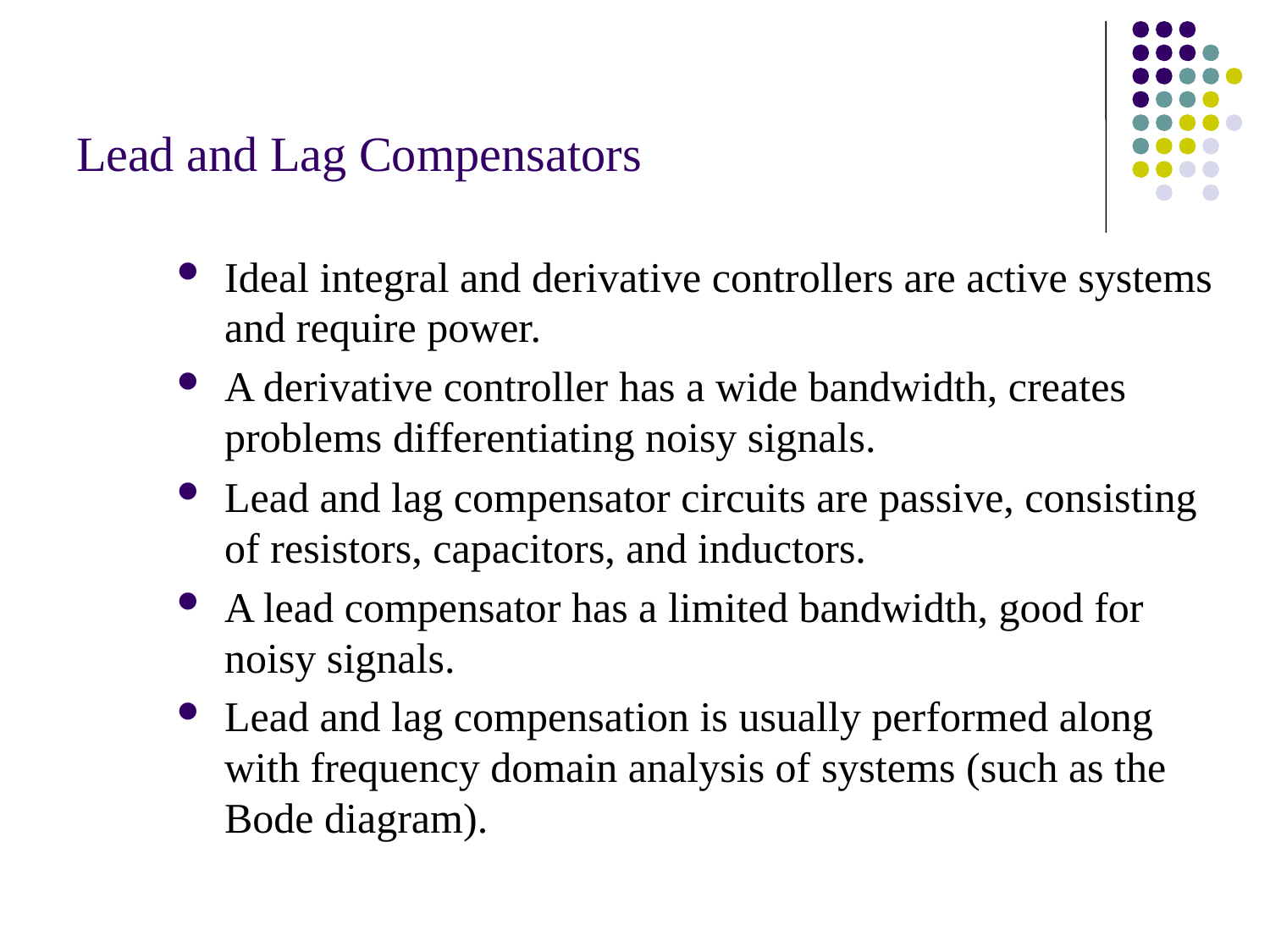

# Lead and Lag Compensators
Ideal integral and derivative controllers are active systems and require power.
A derivative controller has a wide bandwidth, creates problems differentiating noisy signals.
Lead and lag compensator circuits are passive, consisting of resistors, capacitors, and inductors.
A lead compensator has a limited bandwidth, good for noisy signals.
Lead and lag compensation is usually performed along with frequency domain analysis of systems (such as the Bode diagram).